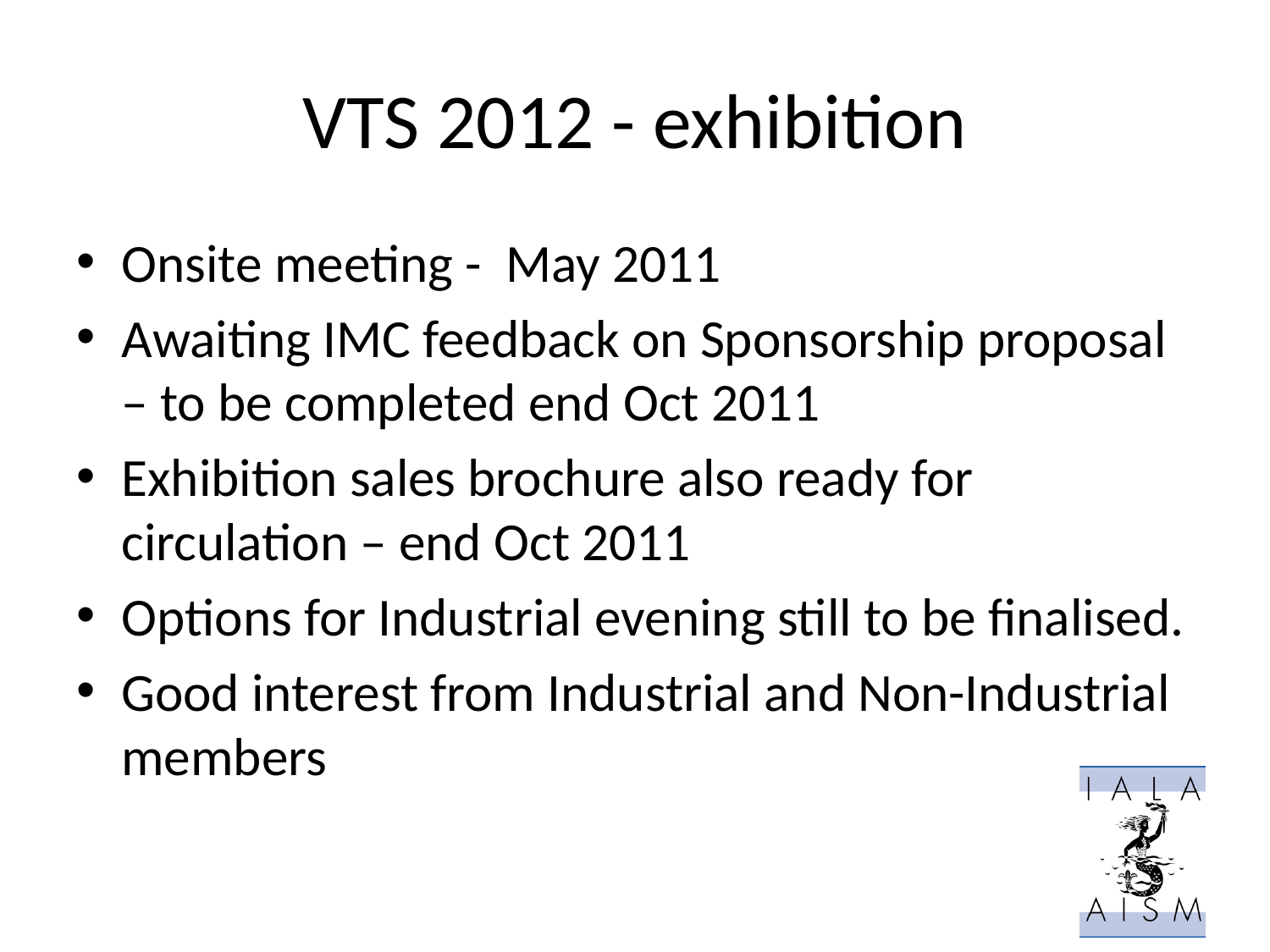

# VTS 2012 - exhibition
Onsite meeting -  May 2011
Awaiting IMC feedback on Sponsorship proposal – to be completed end Oct 2011
Exhibition sales brochure also ready for circulation – end Oct 2011
Options for Industrial evening still to be finalised.
Good interest from Industrial and Non-Industrial members